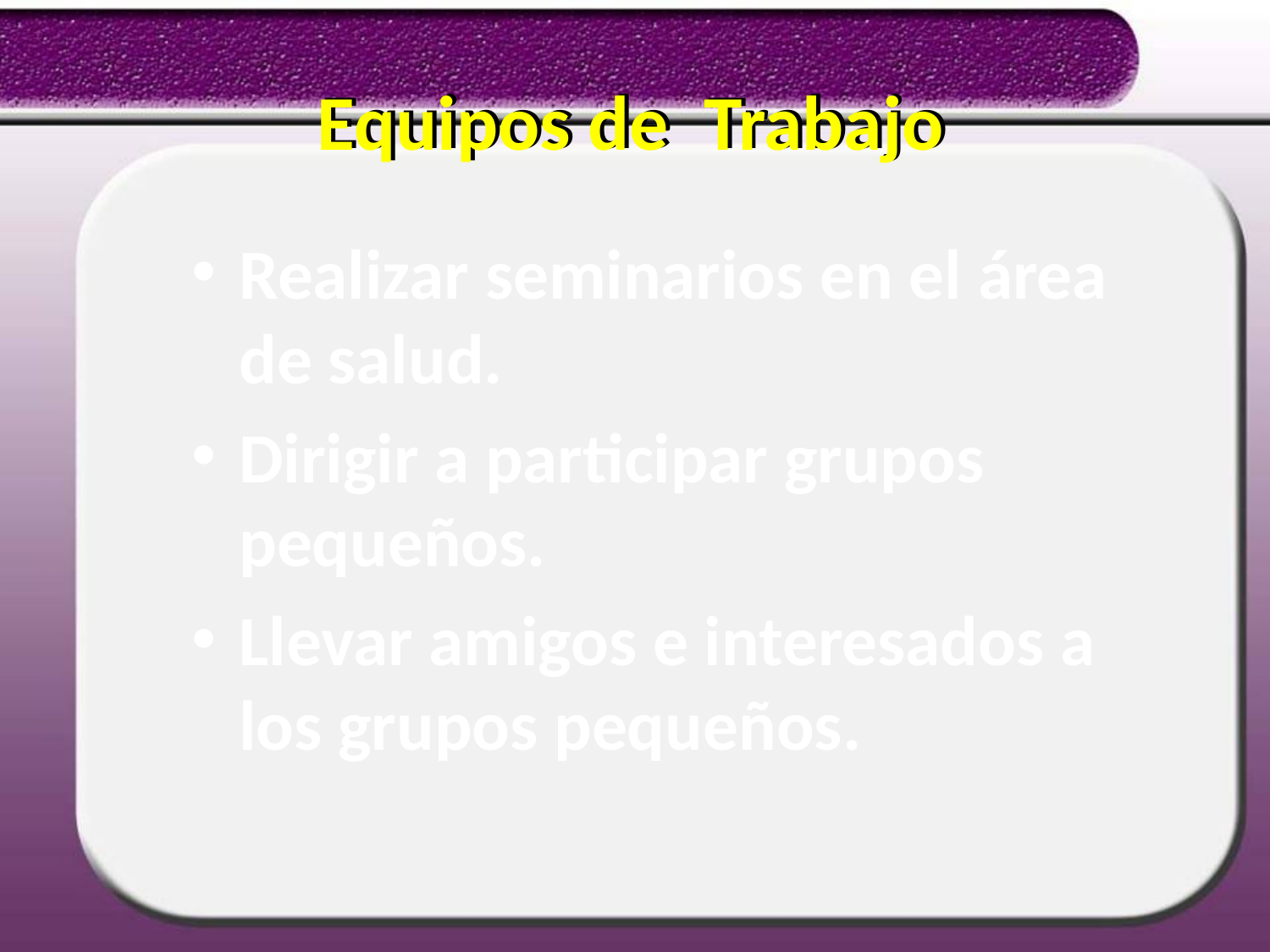

# Equipos de  Trabajo
Equipos de  Trabajo
Realizar seminarios en el área de salud.
Dirigir a participar grupos pequeños.
Llevar amigos e interesados a los grupos pequeños.